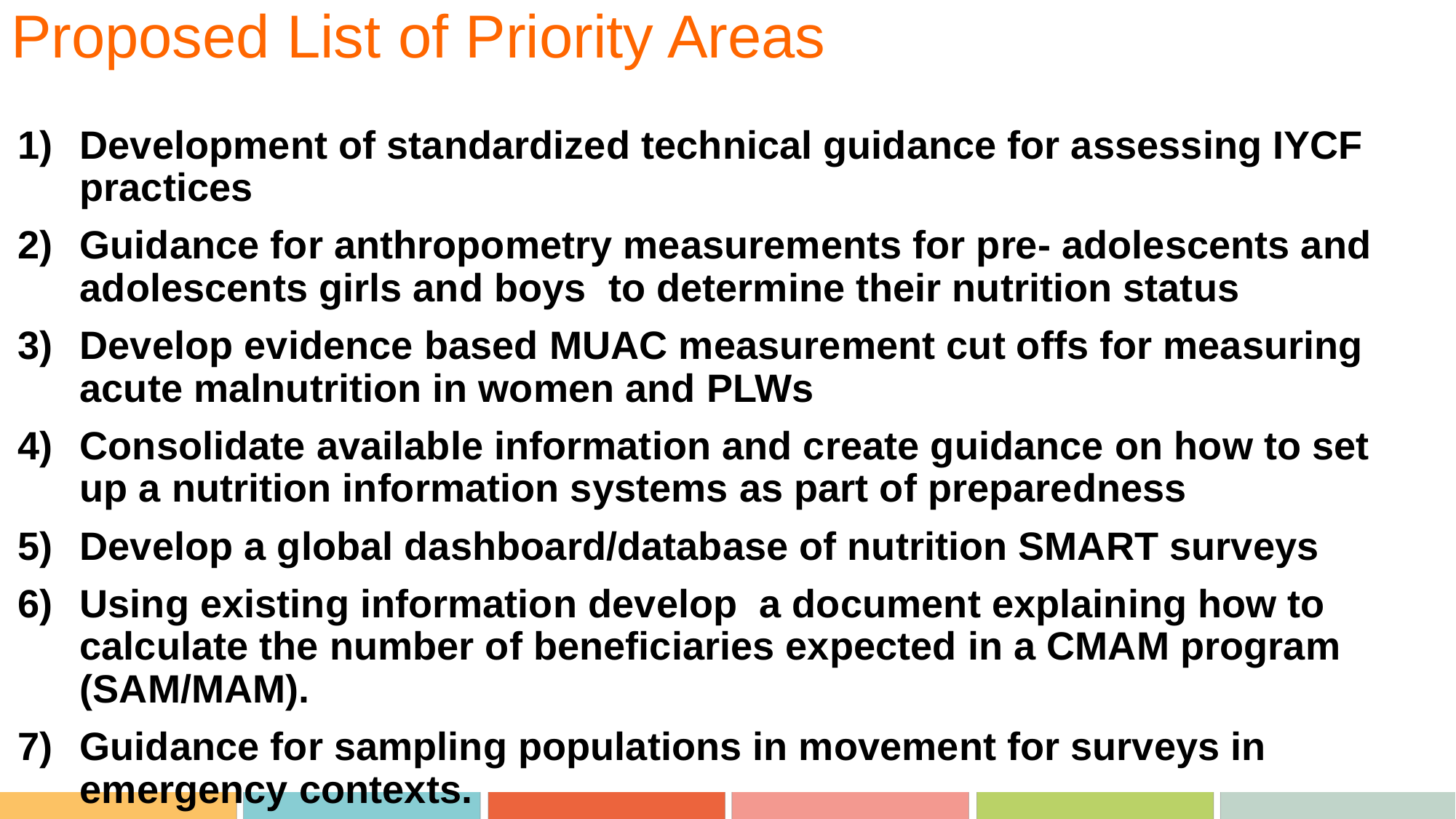

# Proposed List of Priority Areas
Development of standardized technical guidance for assessing IYCF practices
Guidance for anthropometry measurements for pre- adolescents and adolescents girls and boys  to determine their nutrition status
Develop evidence based MUAC measurement cut offs for measuring acute malnutrition in women and PLWs
Consolidate available information and create guidance on how to set up a nutrition information systems as part of preparedness
Develop a global dashboard/database of nutrition SMART surveys
Using existing information develop  a document explaining how to calculate the number of beneficiaries expected in a CMAM program (SAM/MAM).
Guidance for sampling populations in movement for surveys in emergency contexts.